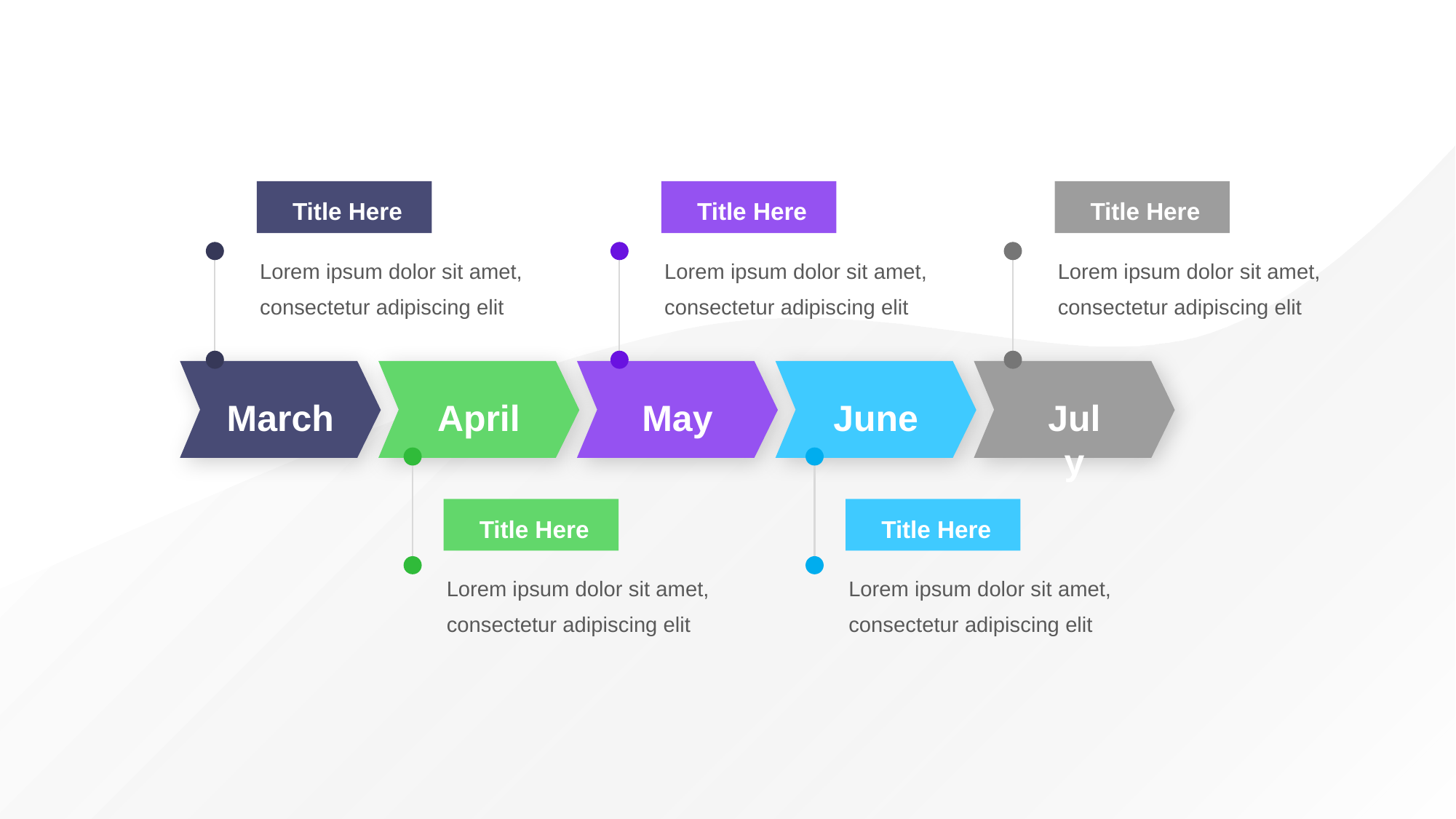

Title Here

Lorem ipsum dolor sit amet, consectetur adipiscing elit
Title Here

Lorem ipsum dolor sit amet, consectetur adipiscing elit
Title Here

Lorem ipsum dolor sit amet, consectetur adipiscing elit

March
April
May
June
July

Title Here

Lorem ipsum dolor sit amet, consectetur adipiscing elit
Title Here

Lorem ipsum dolor sit amet, consectetur adipiscing elit